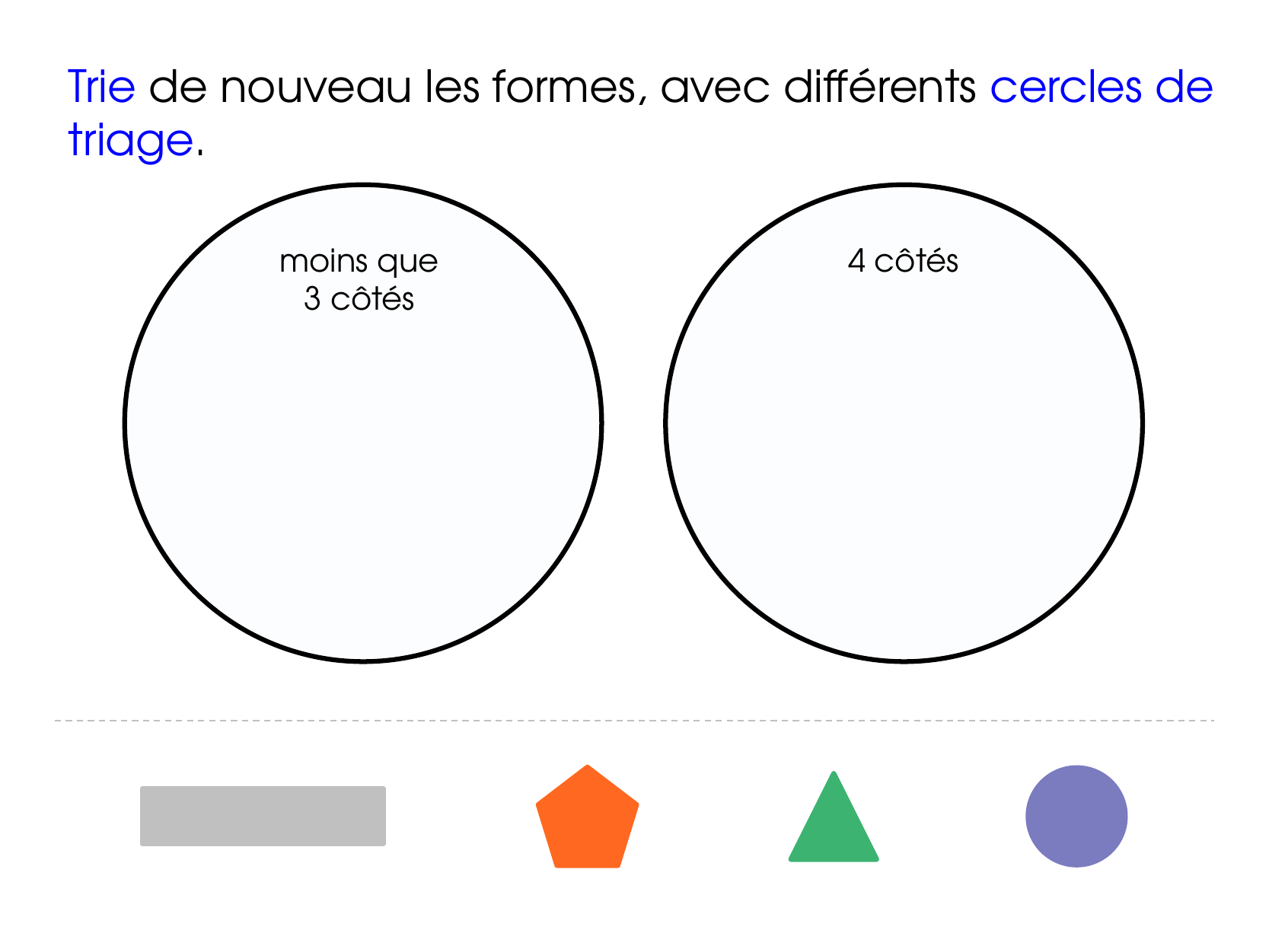

Trie de nouveau les formes, avec différents cercles de triage.

moins que
​3 côtés

4 côtés